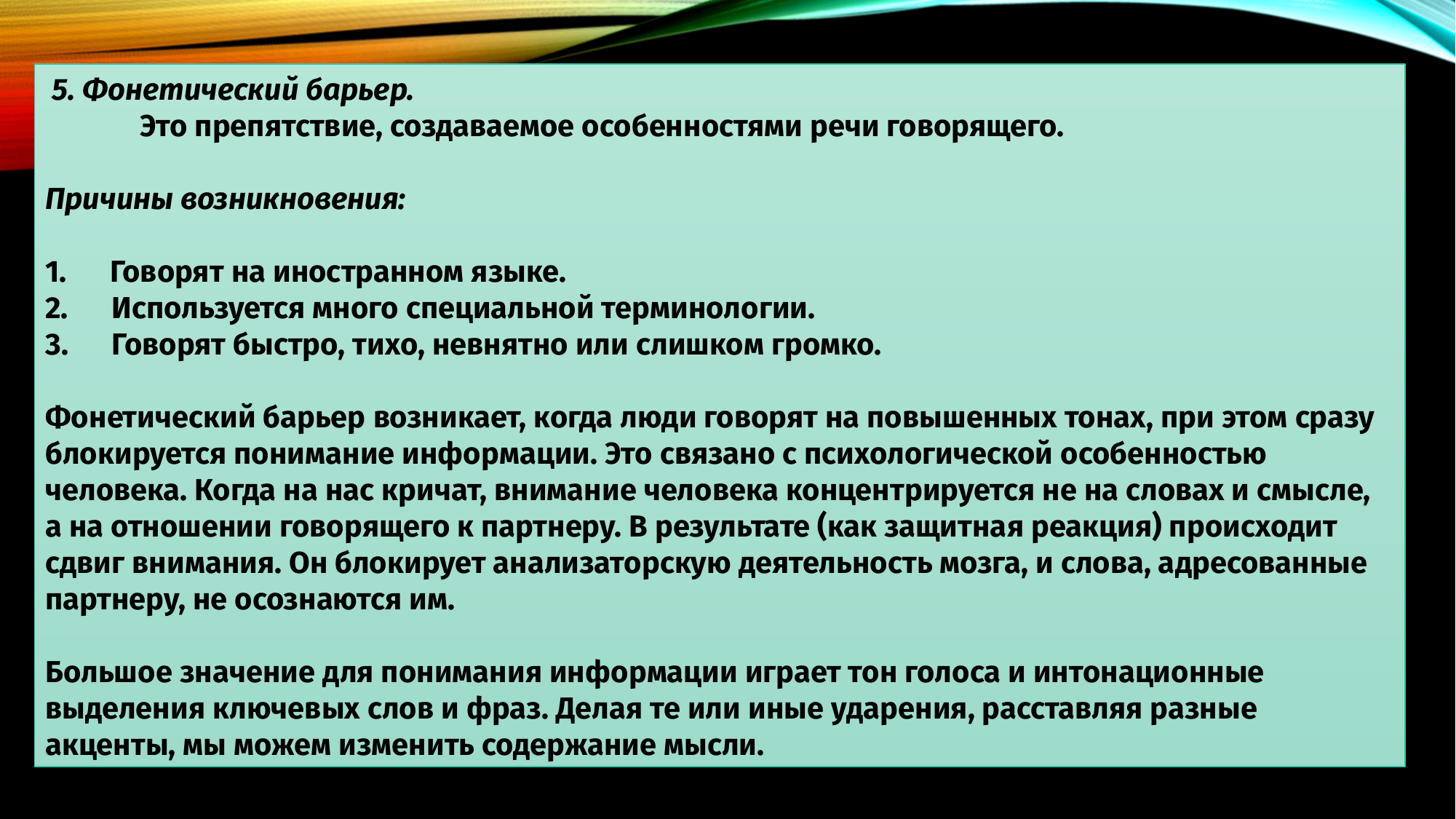

5. Фонетический барьер.
             Это препятствие, создаваемое особенностями речи говорящего. 
Причины возникновения:
1.      Говорят на иностранном языке.
2.      Используется много специальной терминологии.
3.      Говорят быстро, тихо, невнятно или слишком громко.
Фонетический барьер возникает, когда люди говорят на повышенных тонах, при этом сразу блокируется понимание информации. Это связано с психологической особенностью человека. Когда на нас кричат, внимание человека концентрируется не на словах и смысле, а на отношении говорящего к партнеру. В результате (как защитная реакция) происходит сдвиг внимания. Он блокирует анализаторскую деятельность мозга, и слова, адресованные партнеру, не осознаются им.
Большое значение для понимания информации играет тон голоса и интонационные выделения ключевых слов и фраз. Делая те или иные ударения, расставляя разные акценты, мы можем изменить содержание мысли.